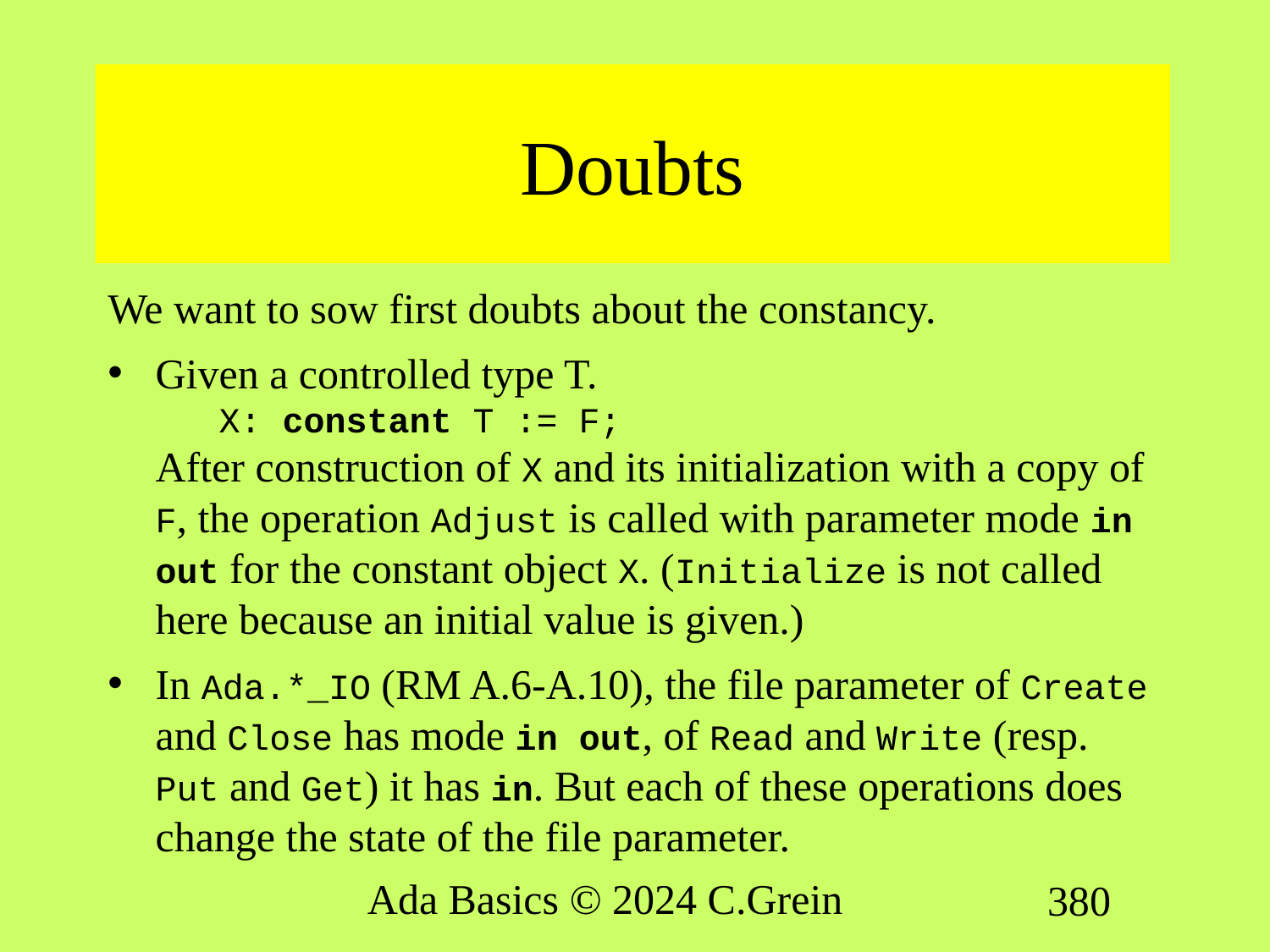

# Doubts
We want to sow first doubts about the constancy.
Given a controlled type T.
   X: constant T := F;
After construction of X and its initialization with a copy of F, the operation Adjust is called with parameter mode in out for the constant object X. (Initialize is not called here because an initial value is given.)
In Ada.*_IO (RM A.6-A.10), the file parameter of Create and Close has mode in out, of Read and Write (resp. Put and Get) it has in. But each of these operations does change the state of the file parameter.
Ada Basics © 2024 C.Grein
380